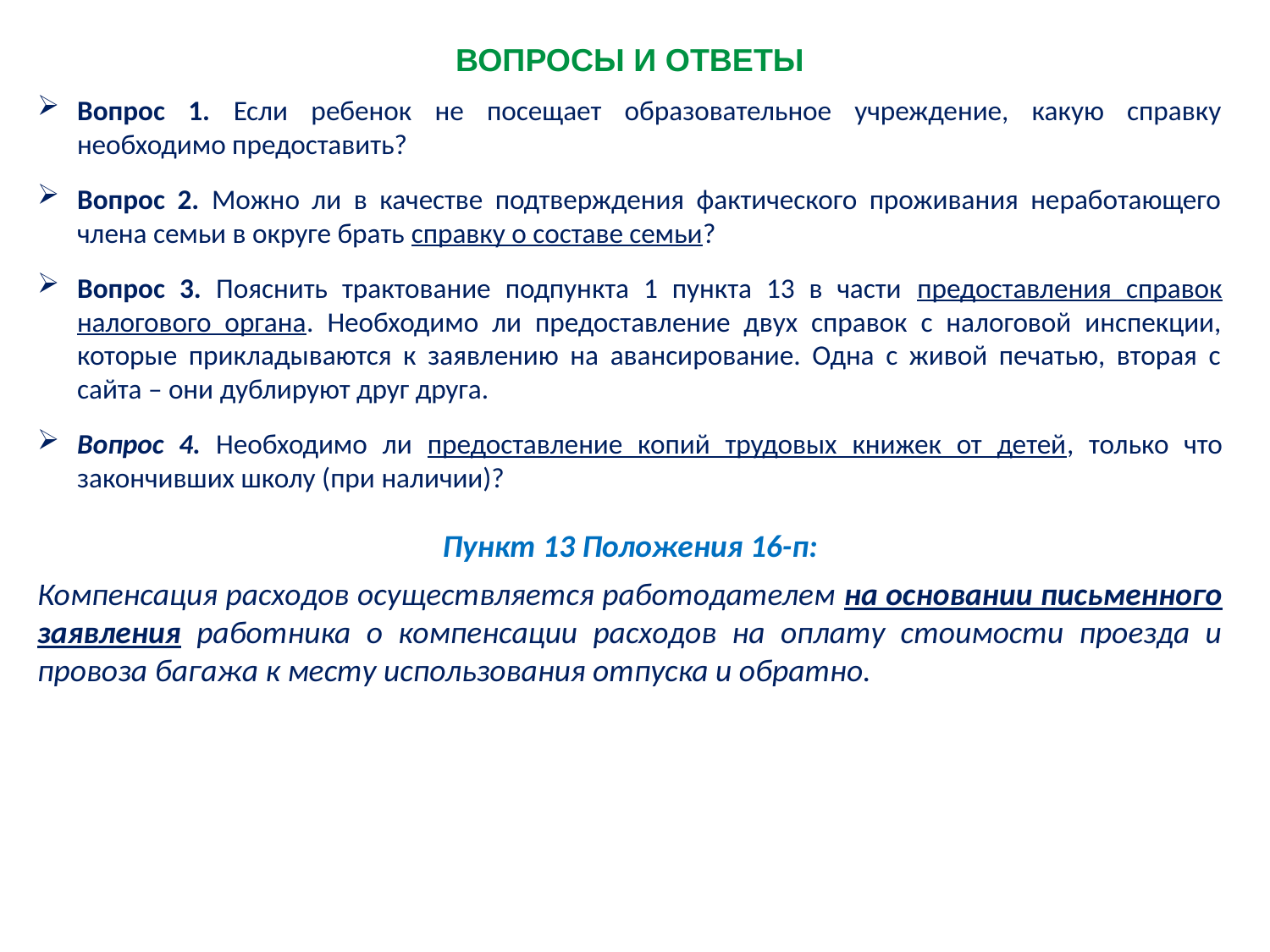

Вопросы и Ответы
Вопрос 1. Если ребенок не посещает образовательное учреждение, какую справку необходимо предоставить?
Вопрос 2. Можно ли в качестве подтверждения фактического проживания неработающего члена семьи в округе брать справку о составе семьи?
Вопрос 3. Пояснить трактование подпункта 1 пункта 13 в части предоставления справок налогового органа. Необходимо ли предоставление двух справок с налоговой инспекции, которые прикладываются к заявлению на авансирование. Одна с живой печатью, вторая с сайта – они дублируют друг друга.
Вопрос 4. Необходимо ли предоставление копий трудовых книжек от детей, только что закончивших школу (при наличии)?
Пункт 13 Положения 16-п:
Компенсация расходов осуществляется работодателем на основании письменного заявления работника о компенсации расходов на оплату стоимости проезда и провоза багажа к месту использования отпуска и обратно.